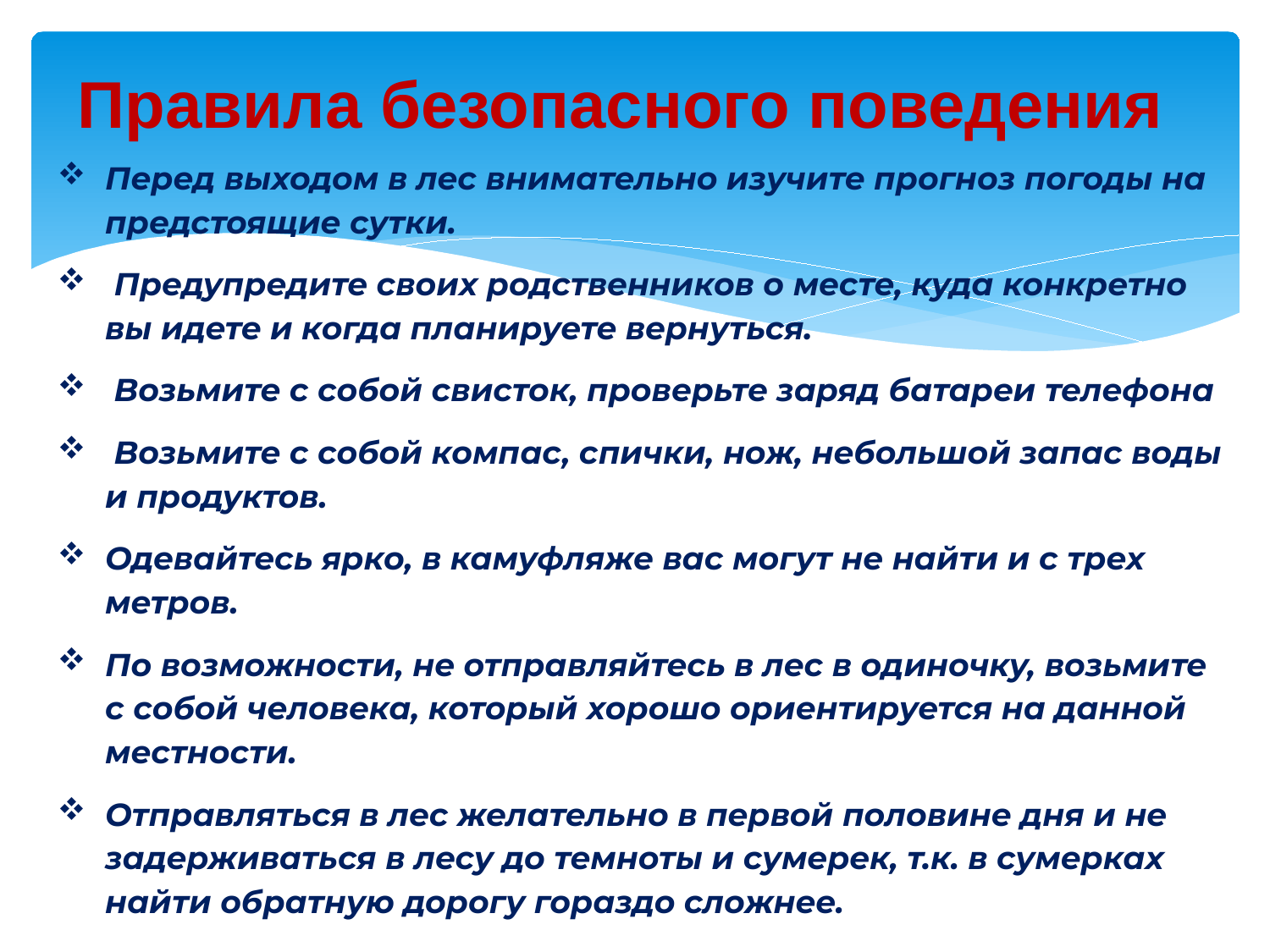

# Правила безопасного поведения
Перед выходом в лес внимательно изучите прогноз погоды на предстоящие сутки.
 Предупредите своих родственников о месте, куда конкретно вы идете и когда планируете вернуться.
 Возьмите с собой свисток, проверьте заряд батареи телефона
 Возьмите с собой компас, спички, нож, небольшой запас воды и продуктов.
Одевайтесь ярко, в камуфляже вас могут не найти и с трех метров.
По возможности, не отправляйтесь в лес в одиночку, возьмите с собой человека, который хорошо ориентируется на данной местности.
Отправляться в лес желательно в первой половине дня и не задерживаться в лесу до темноты и сумерек, т.к. в сумерках найти обратную дорогу гораздо сложнее.